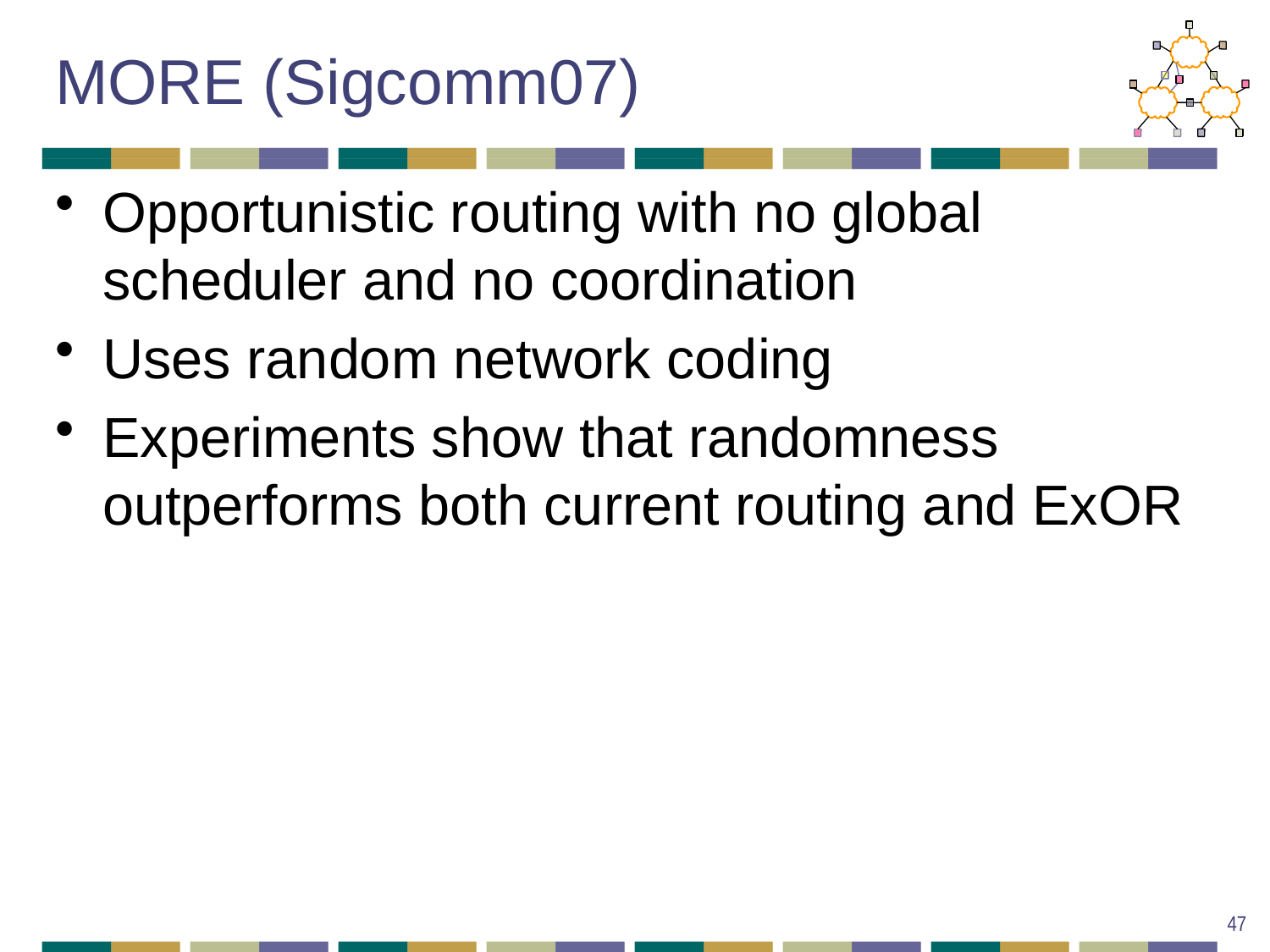

# MORE (Sigcomm07)
Opportunistic routing with no global scheduler and no coordination
Uses random network coding
Experiments show that randomness outperforms both current routing and ExOR

47